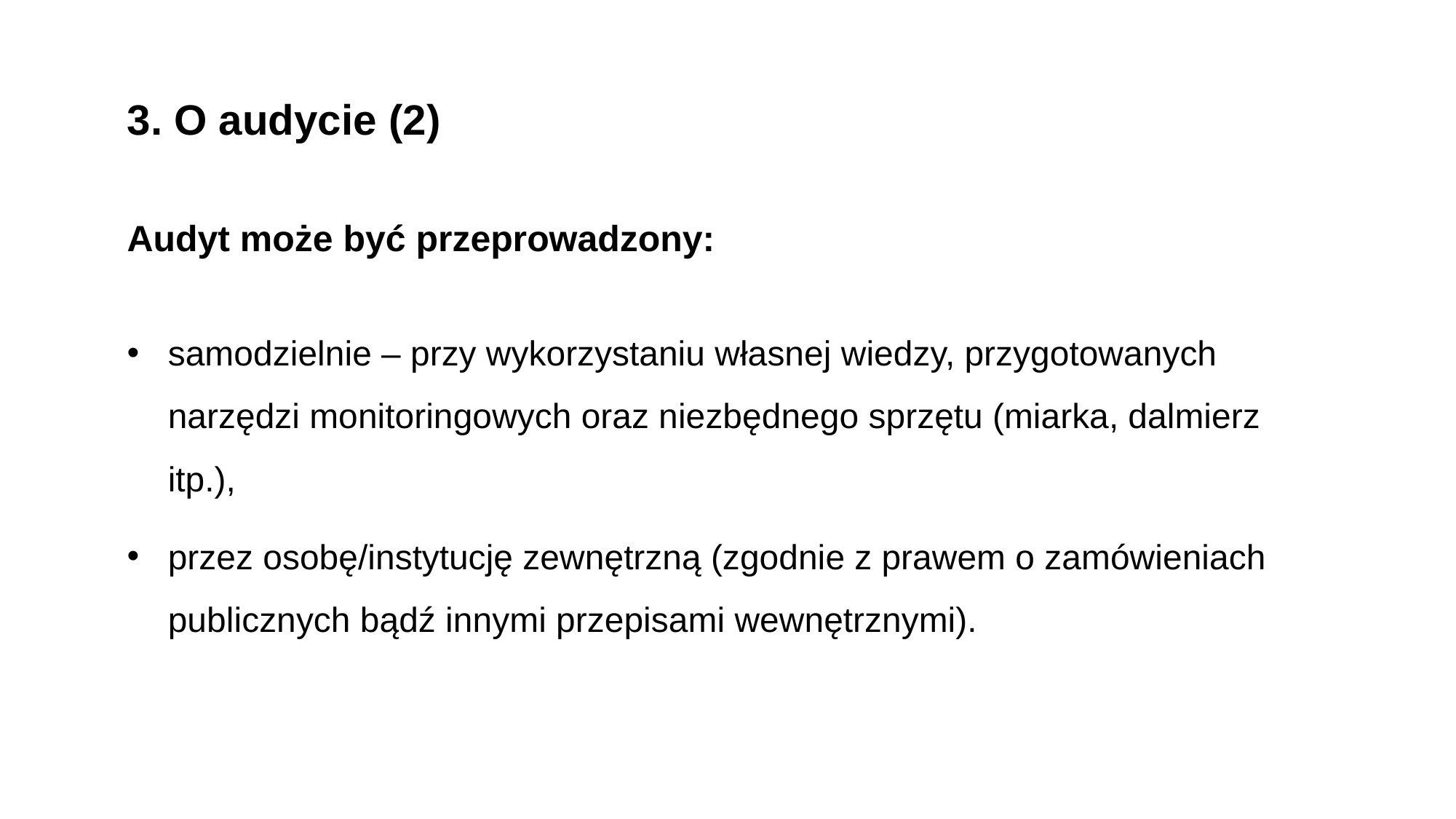

3. O audycie (2)
Audyt może być przeprowadzony:
samodzielnie – przy wykorzystaniu własnej wiedzy, przygotowanych narzędzi monitoringowych oraz niezbędnego sprzętu (miarka, dalmierz itp.),
przez osobę/instytucję zewnętrzną (zgodnie z prawem o zamówieniach publicznych bądź innymi przepisami wewnętrznymi).